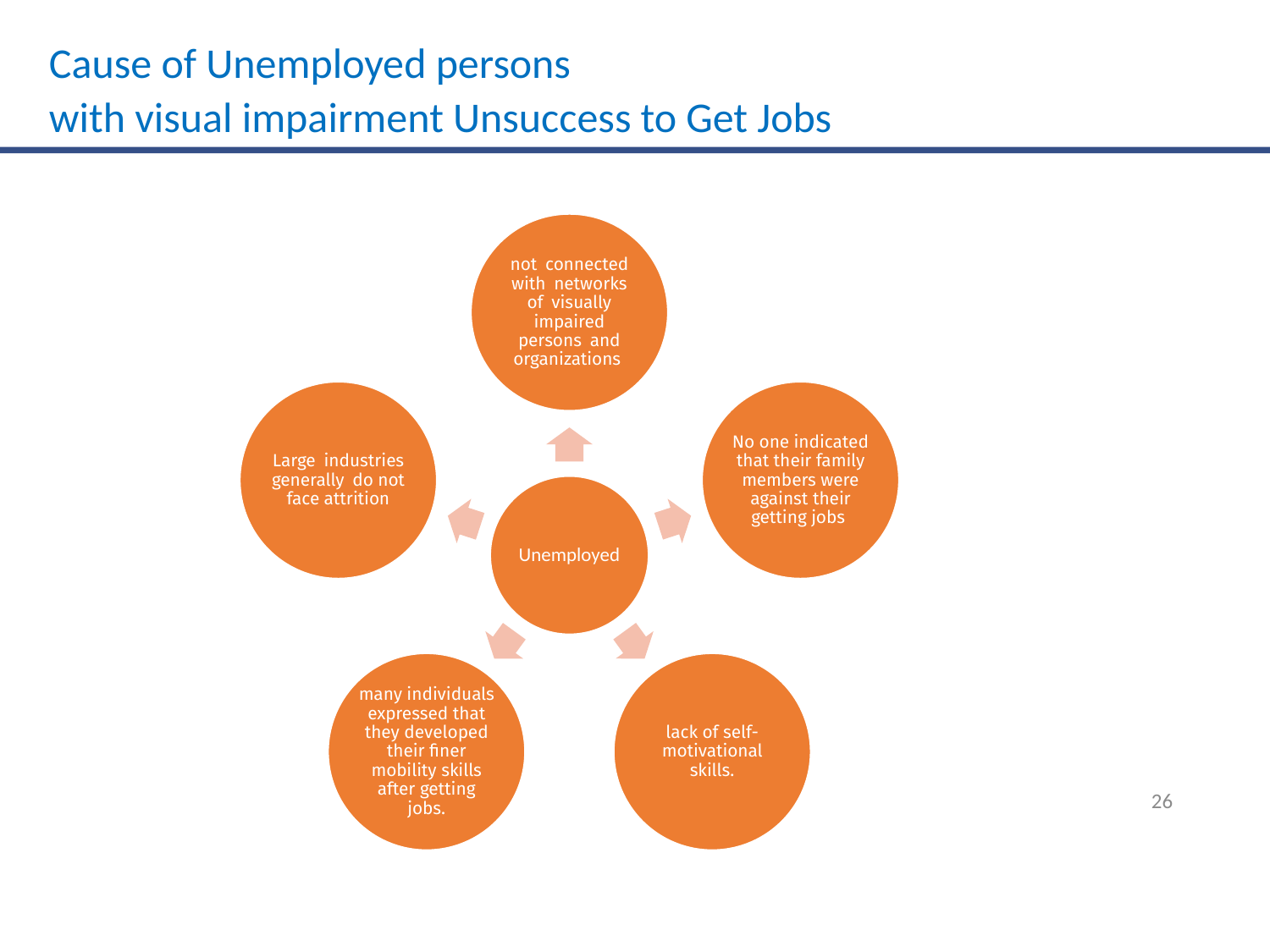

Cause of Unemployed persons
with visual impairment Unsuccess to Get Jobs

Unemployed

not connected with networks of visually impaired persons and organizations

No one indicated that their family members were against their getting jobs

lack of self- motivational skills.

many individuals expressed that they developed their finer mobility skills after getting jobs.

Large industries generally do not face attrition
26